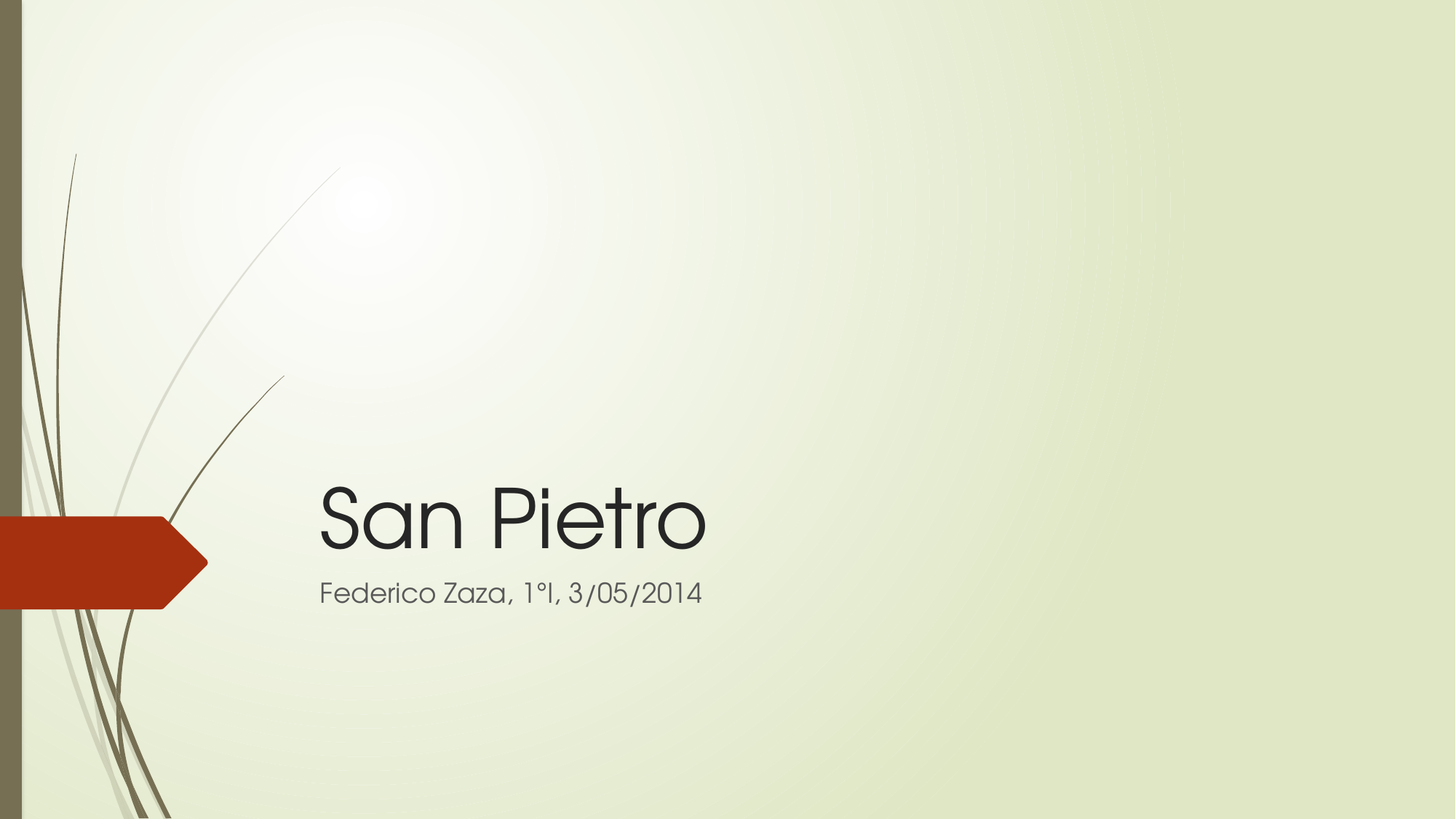

# San Pietro
Federico Zaza, 1°I, 3/05/2014